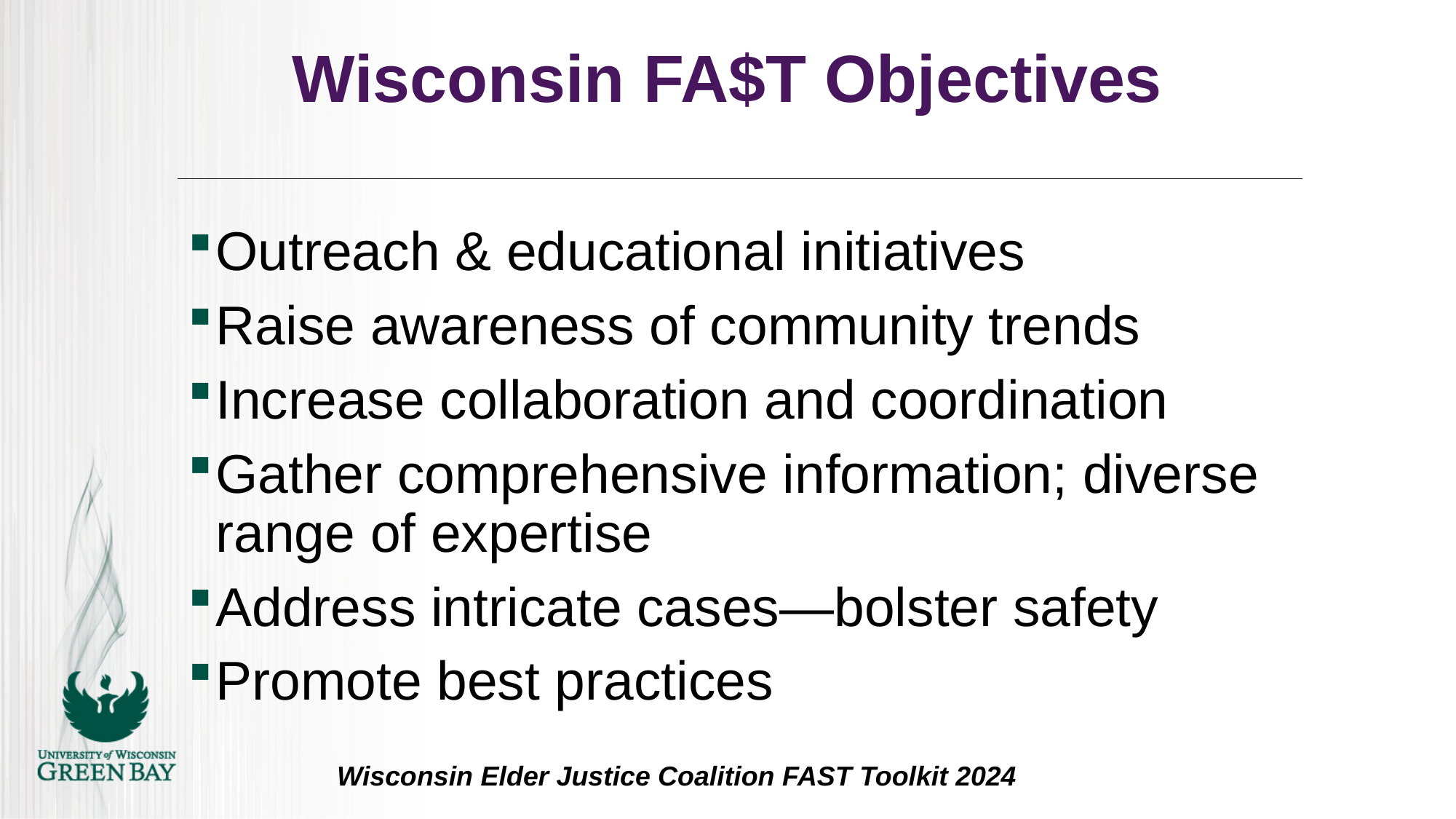

# Wisconsin FA$T Objectives
Outreach & educational initiatives
Raise awareness of community trends
Increase collaboration and coordination
Gather comprehensive information; diverse range of expertise
Address intricate cases—bolster safety
Promote best practices
Wisconsin Elder Justice Coalition FAST Toolkit 2024